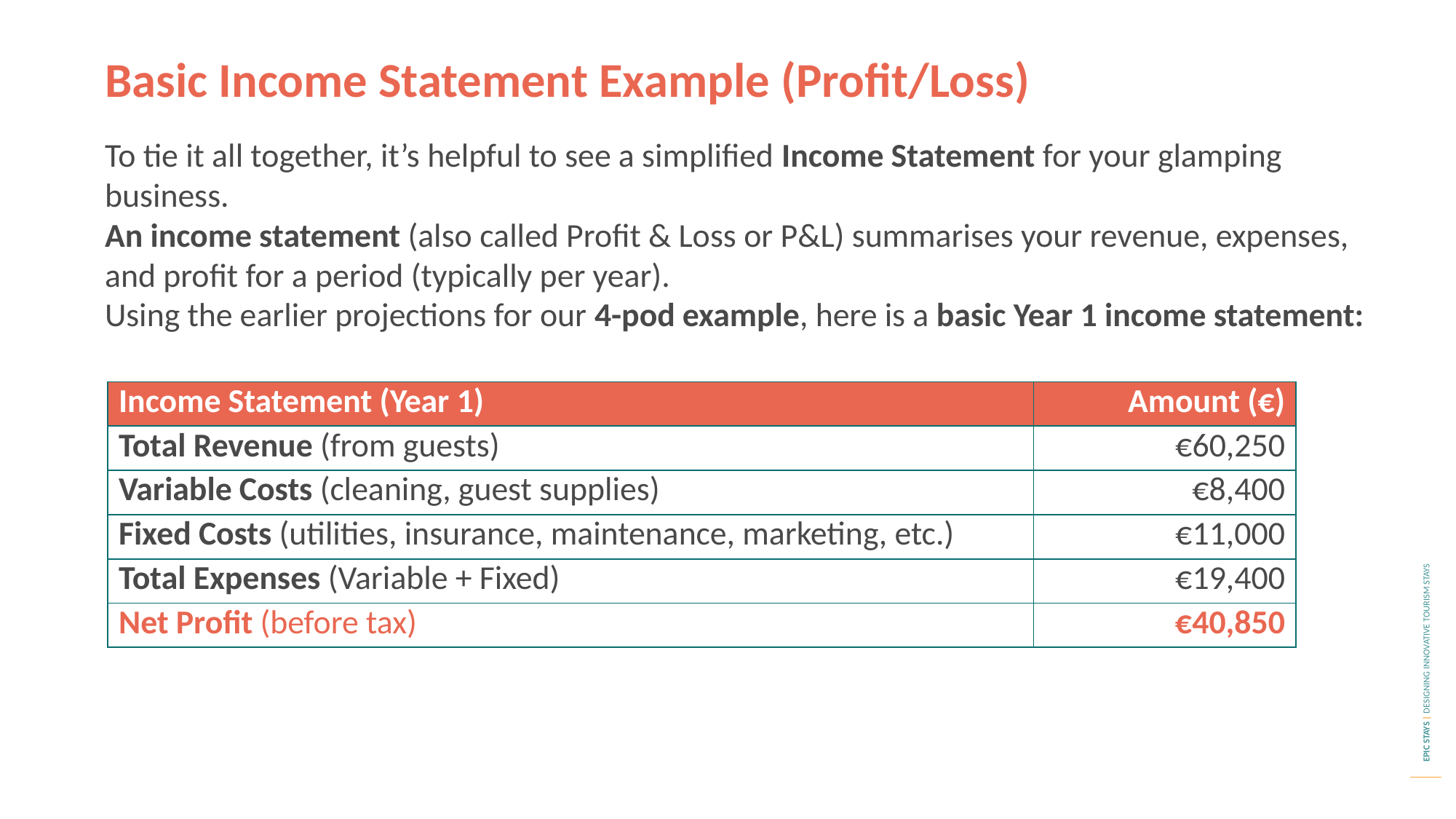

Basic Income Statement Example (Profit/Loss)

To tie it all together, it’s helpful to see a simplified Income Statement for your glamping business.
An income statement (also called Profit & Loss or P&L) summarises your revenue, expenses, and profit for a period (typically per year).
Using the earlier projections for our 4-pod example, here is a basic Year 1 income statement:

| Income Statement (Year 1) | Amount (€) |
| --- | --- |
| Total Revenue (from guests) | €60,250 |
| Variable Costs (cleaning, guest supplies) | €8,400 |
| Fixed Costs (utilities, insurance, maintenance, marketing, etc.) | €11,000 |
| Total Expenses (Variable + Fixed) | €19,400 |
| Net Profit (before tax) | €40,850 |